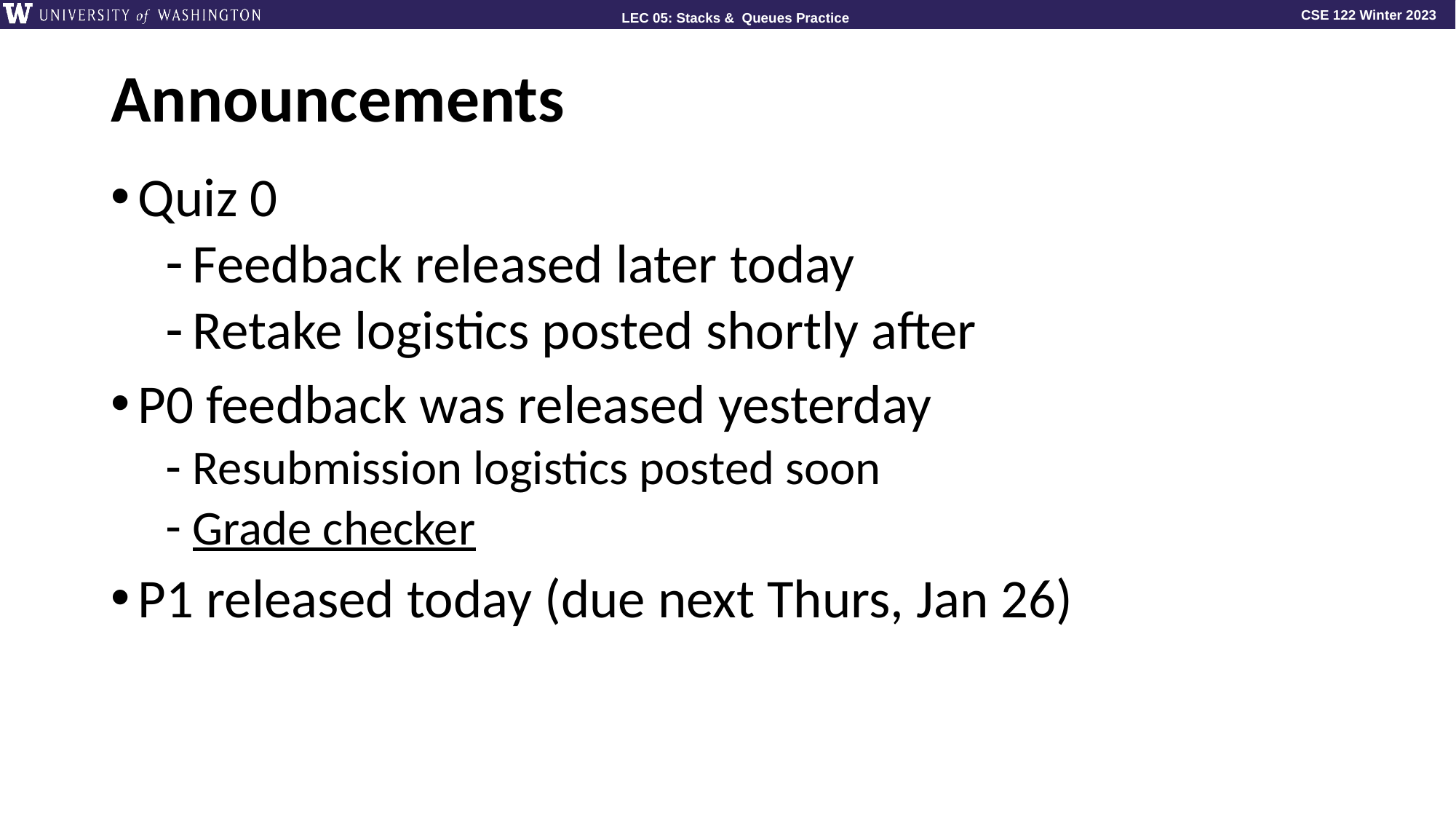

# Announcements
Quiz 0
Feedback released later today
Retake logistics posted shortly after
P0 feedback was released yesterday
Resubmission logistics posted soon
Grade checker
P1 released today (due next Thurs, Jan 26)